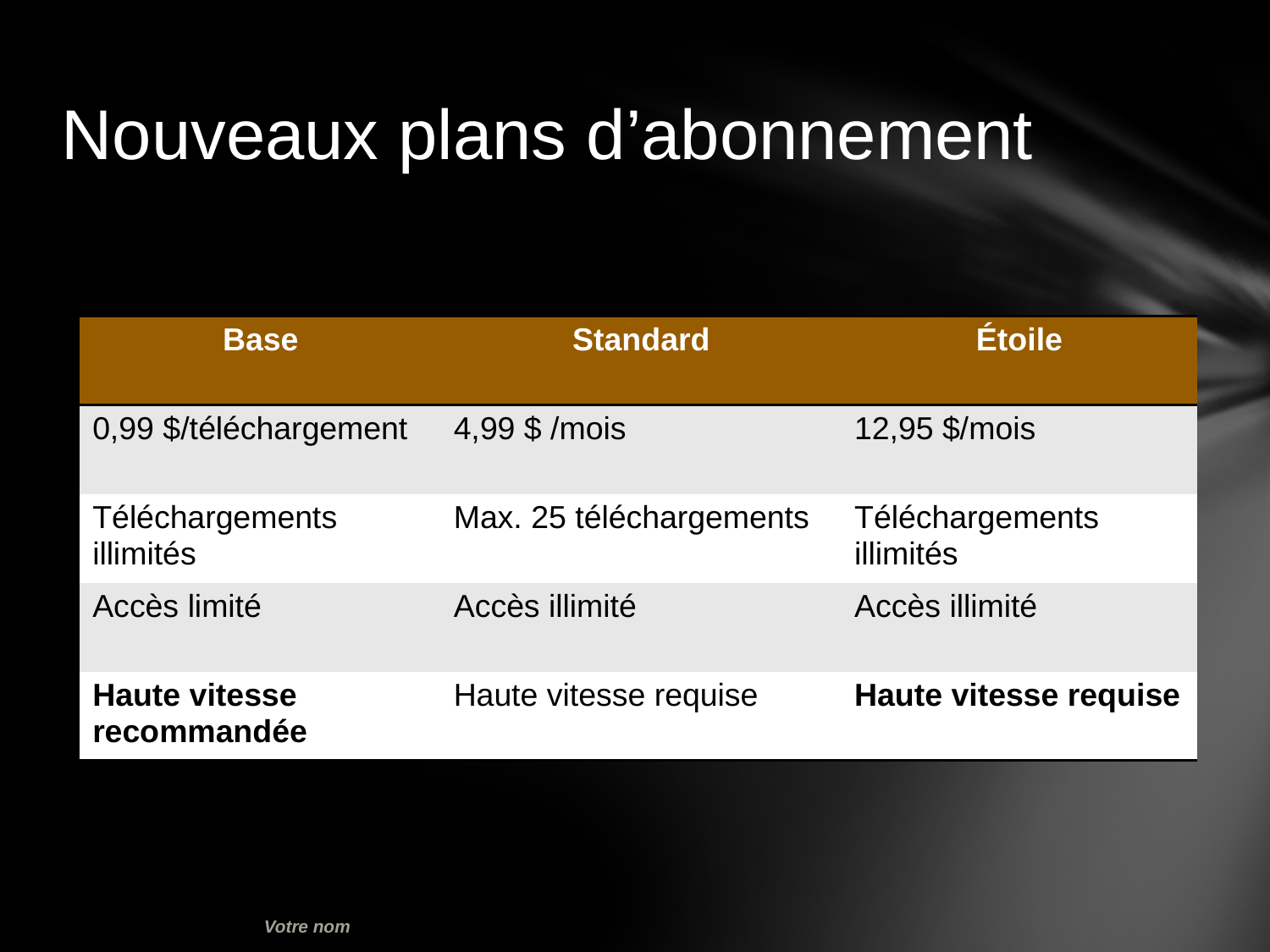

# Nouveaux plans d’abonnement
| Base | Standard | Étoile |
| --- | --- | --- |
| 0,99 $/téléchargement | 4,99 $ /mois | 12,95 $/mois |
| Téléchargements illimités | Max. 25 téléchargements | Téléchargements illimités |
| Accès limité | Accès illimité | Accès illimité |
| Haute vitesse recommandée | Haute vitesse requise | Haute vitesse requise |
Votre nom